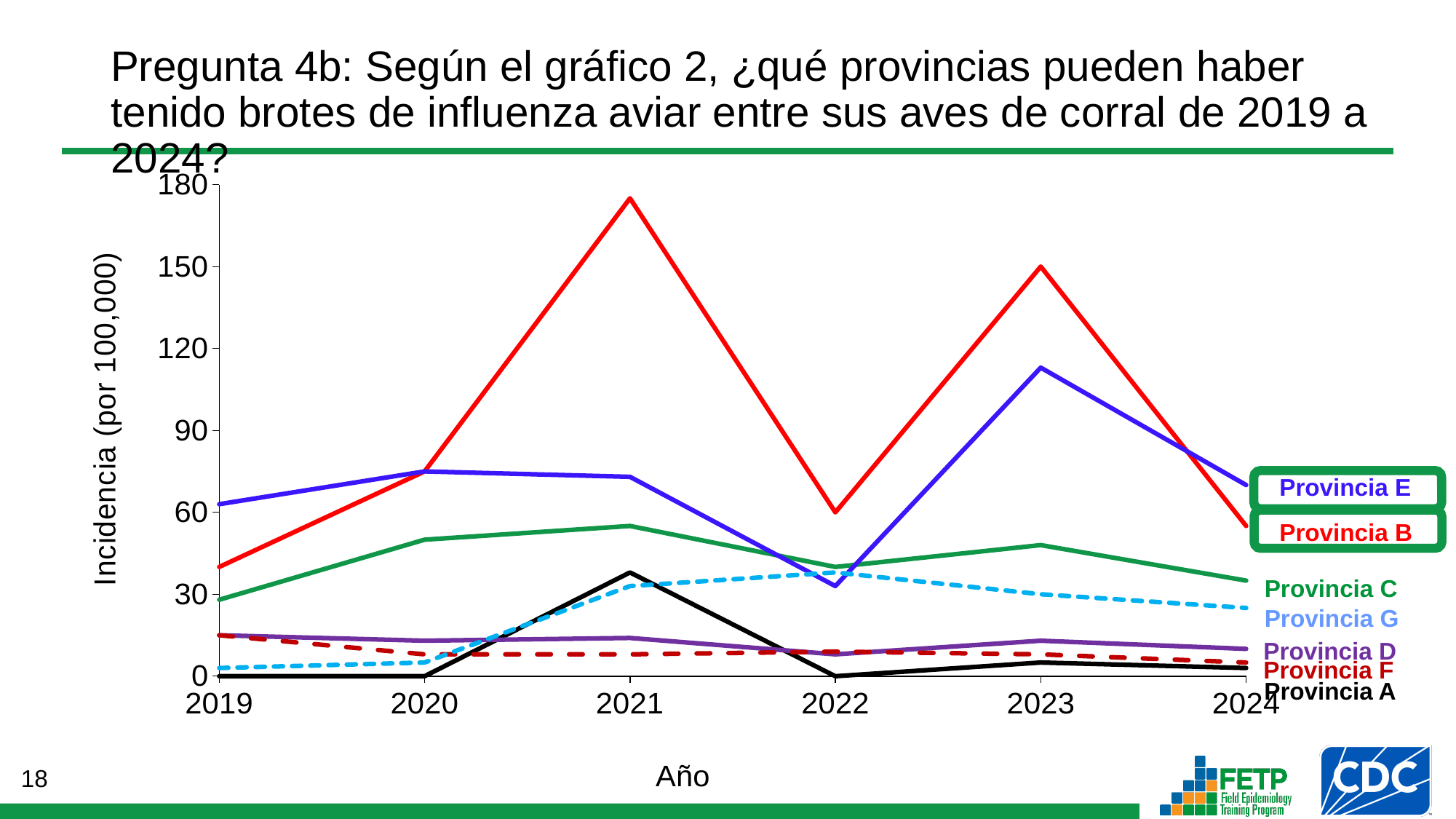

# Pregunta 4b: Según el gráfico 2, ¿qué provincias pueden haber tenido brotes de influenza aviar entre sus aves de corral de 2019 a 2024?

### Chart

| Category | Provincia A | Provincia B | Provincia C | Provincia D | Provincia E | Provincia F | Provincia G |
|---|---|---|---|---|---|---|---|
| 2019 | 0.0 | 40.0 | 28.0 | 15.0 | 63.0 | 15.0 | 3.0 |
| 2020 | 0.0 | 75.0 | 50.0 | 13.0 | 75.0 | 8.0 | 5.0 |
| 2021 | 38.0 | 175.0 | 55.0 | 14.0 | 73.0 | 8.0 | 33.0 |
| 2022 | 0.0 | 60.0 | 40.0 | 8.0 | 33.0 | 9.0 | 38.0 |
| 2023 | 5.0 | 150.0 | 48.0 | 13.0 | 113.0 | 8.0 | 30.0 |
| 2024 | 3.0 | 55.0 | 35.0 | 10.0 | 70.0 | 5.0 | 25.0 |
Provincia E

Provincia B
Provincia C
Provincia G
Provincia D
Provincia F
Provincia A